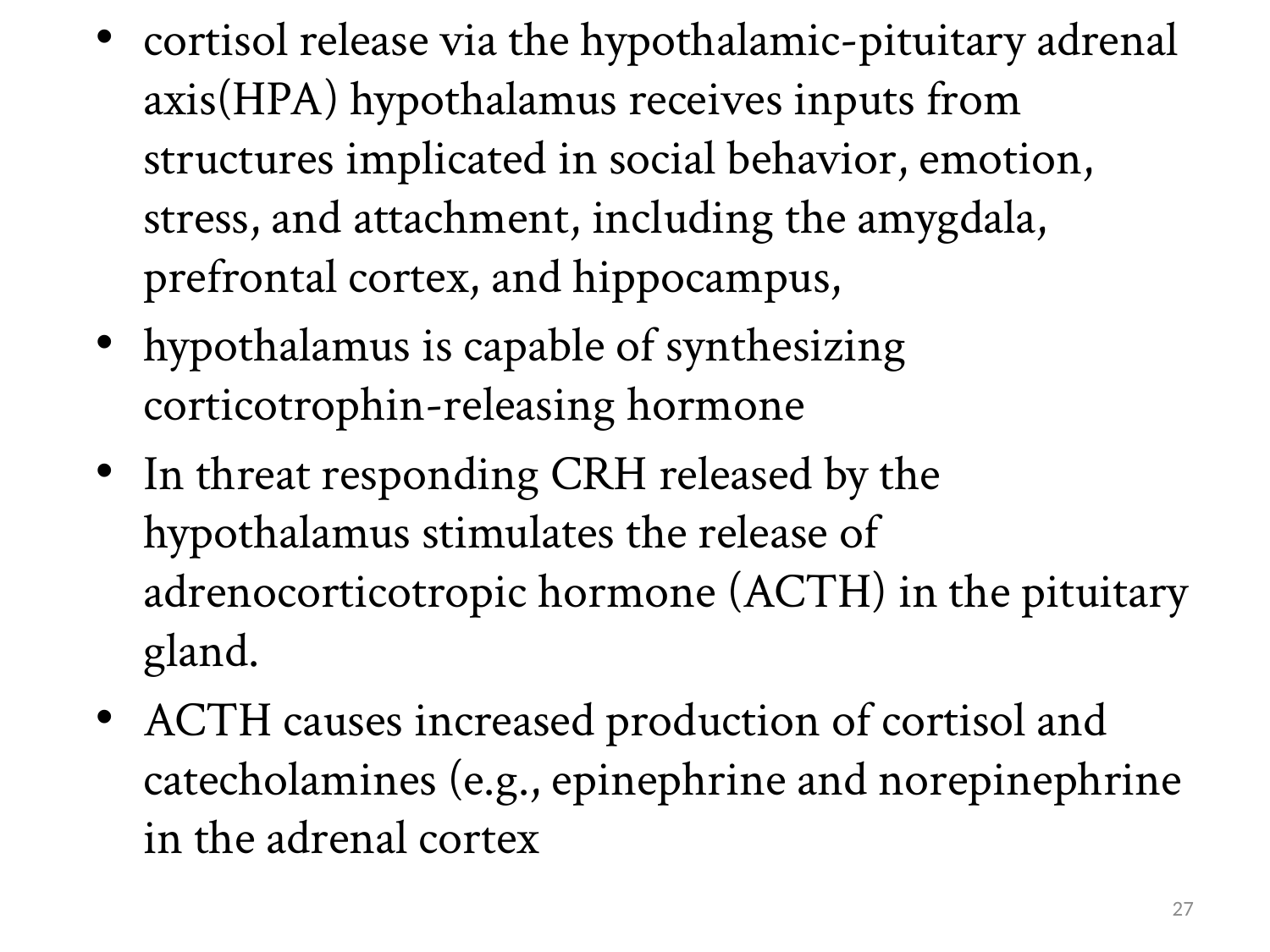

cortisol release via the hypothalamic-pituitary adrenal axis(HPA) hypothalamus receives inputs from structures implicated in social behavior, emotion, stress, and attachment, including the amygdala, prefrontal cortex, and hippocampus,
hypothalamus is capable of synthesizing corticotrophin-releasing hormone
In threat responding CRH released by the hypothalamus stimulates the release of adrenocorticotropic hormone (ACTH) in the pituitary gland.
ACTH causes increased production of cortisol and catecholamines (e.g., epinephrine and norepinephrine in the adrenal cortex
27